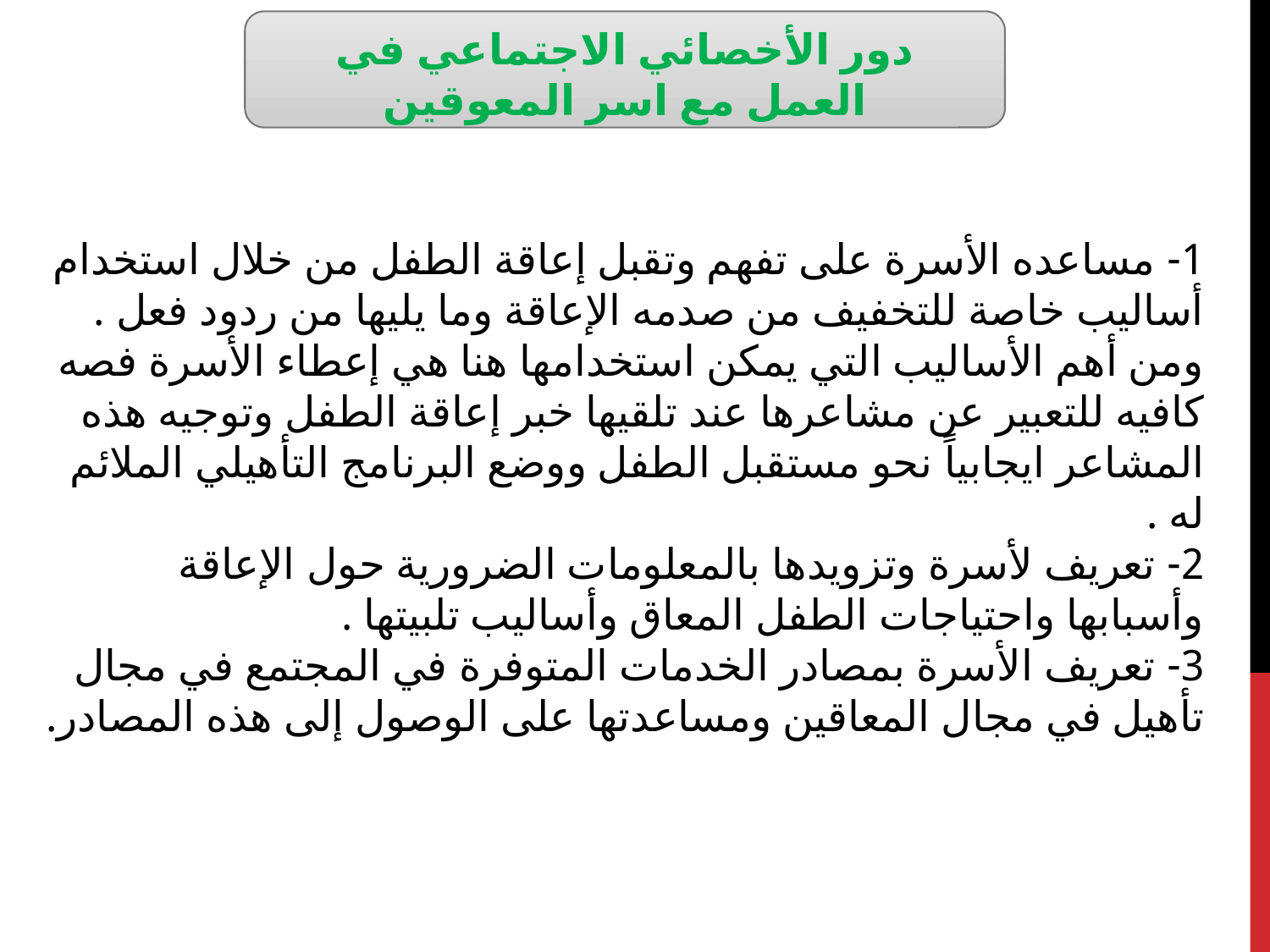

دور الأخصائي الاجتماعي في العمل مع اسر المعوقين
1- مساعده الأسرة على تفهم وتقبل إعاقة الطفل من خلال استخدام أساليب خاصة للتخفيف من صدمه الإعاقة وما يليها من ردود فعل . ومن أهم الأساليب التي يمكن استخدامها هنا هي إعطاء الأسرة فصه كافيه للتعبير عن مشاعرها عند تلقيها خبر إعاقة الطفل وتوجيه هذه المشاعر ايجابياً نحو مستقبل الطفل ووضع البرنامج التأهيلي الملائم له .
2- تعريف لأسرة وتزويدها بالمعلومات الضرورية حول الإعاقة وأسبابها واحتياجات الطفل المعاق وأساليب تلبيتها .
3- تعريف الأسرة بمصادر الخدمات المتوفرة في المجتمع في مجال تأهيل في مجال المعاقين ومساعدتها على الوصول إلى هذه المصادر.